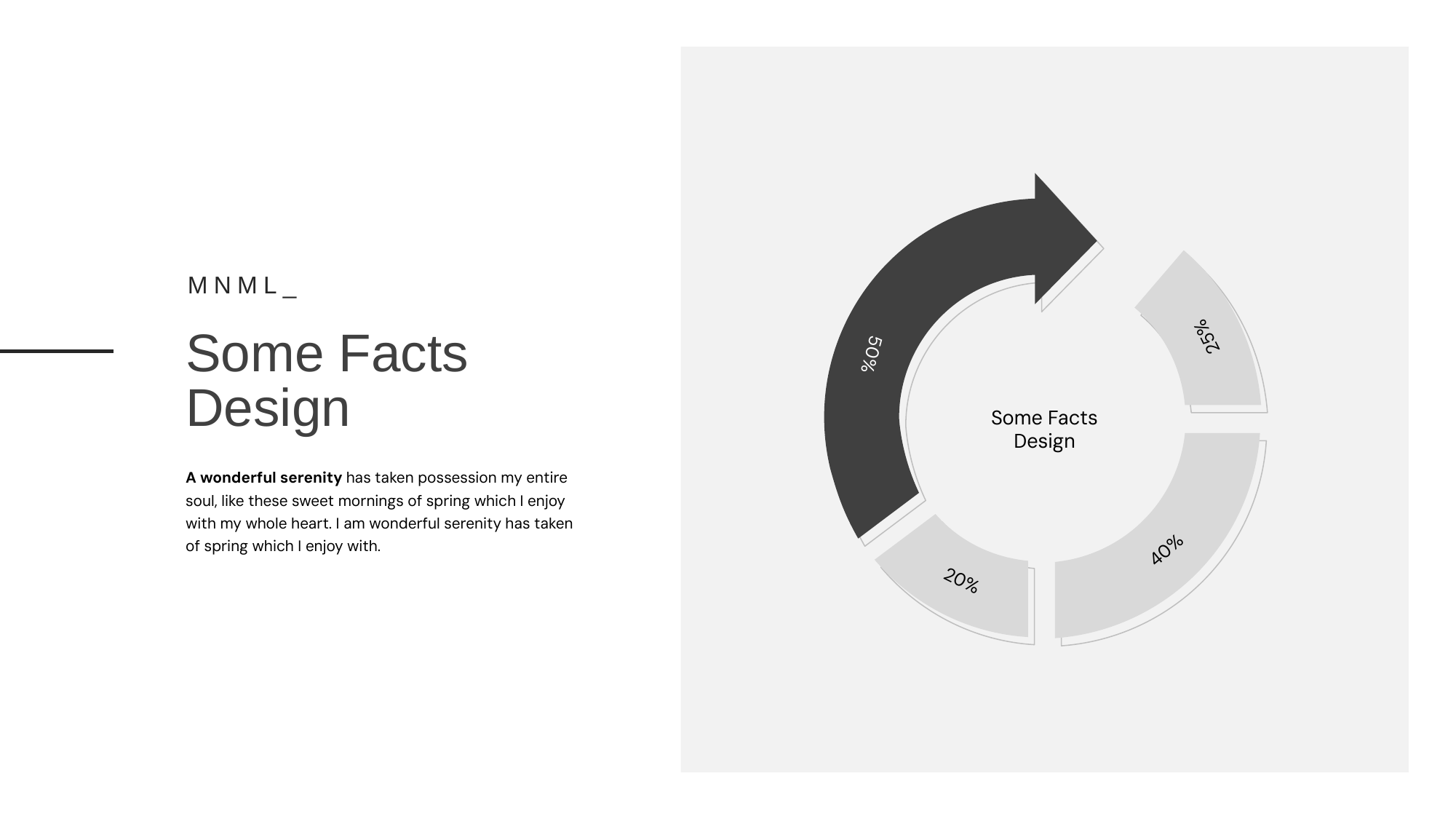

25%
50%
Some Facts
Design

40%
20%
Mnml_
Some Facts
Design
A wonderful serenity has taken possession my entire soul, like these sweet mornings of spring which I enjoy with my whole heart. I am wonderful serenity has taken of spring which I enjoy with.